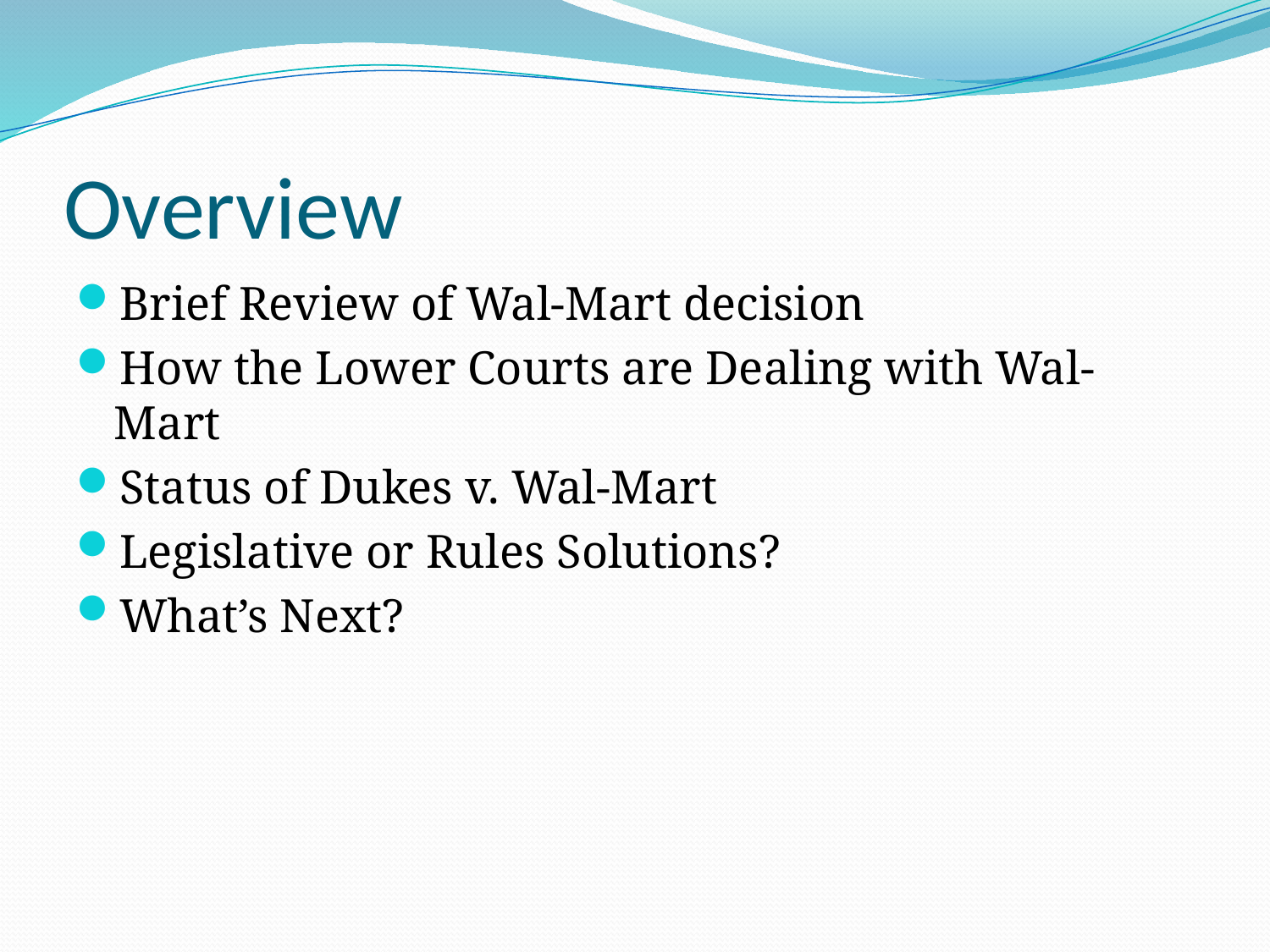

# Overview
Brief Review of Wal-Mart decision
How the Lower Courts are Dealing with Wal-Mart
Status of Dukes v. Wal-Mart
Legislative or Rules Solutions?
What’s Next?